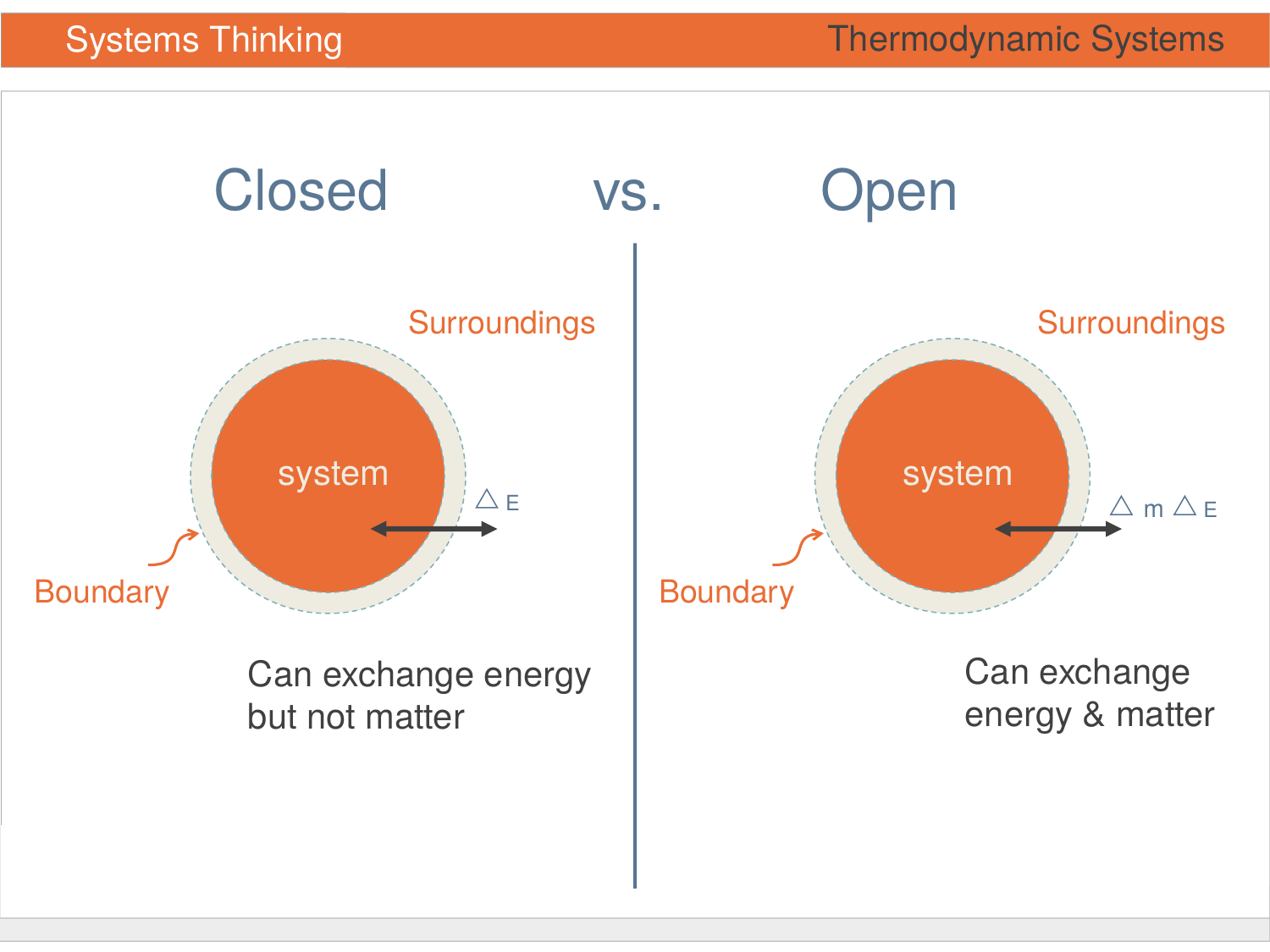

# Thermodynamic Systems
Closed             vs.          Open

Surroundings
Surroundings

system
system

E
m

E

Boundary
Boundary
Can exchange energy & matter
Can exchange energy but not matter